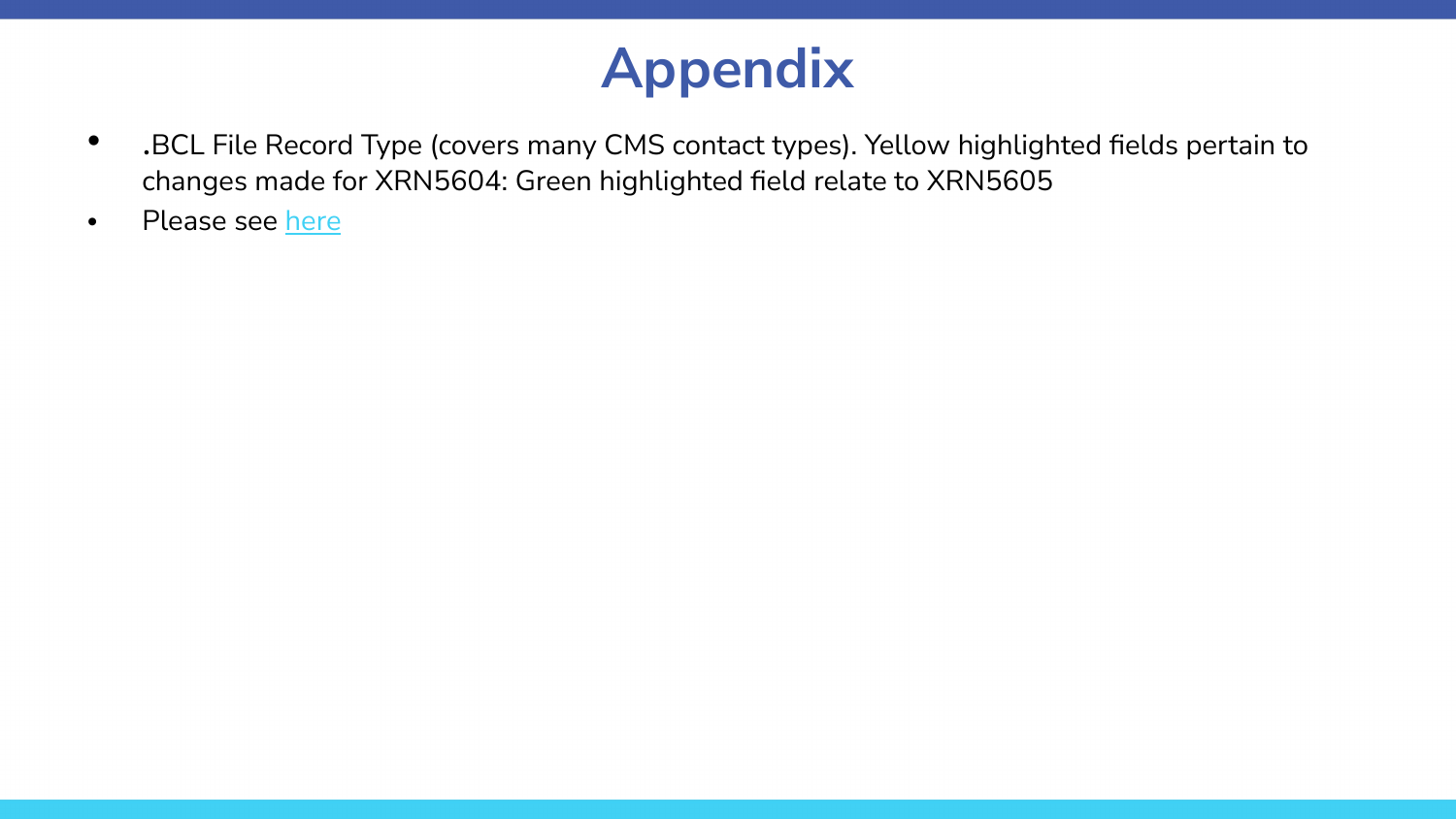

# Appendix
.BCL File Record Type (covers many CMS contact types). Yellow highlighted fields pertain to changes made for XRN5604: Green highlighted field relate to XRN5605
Please see here